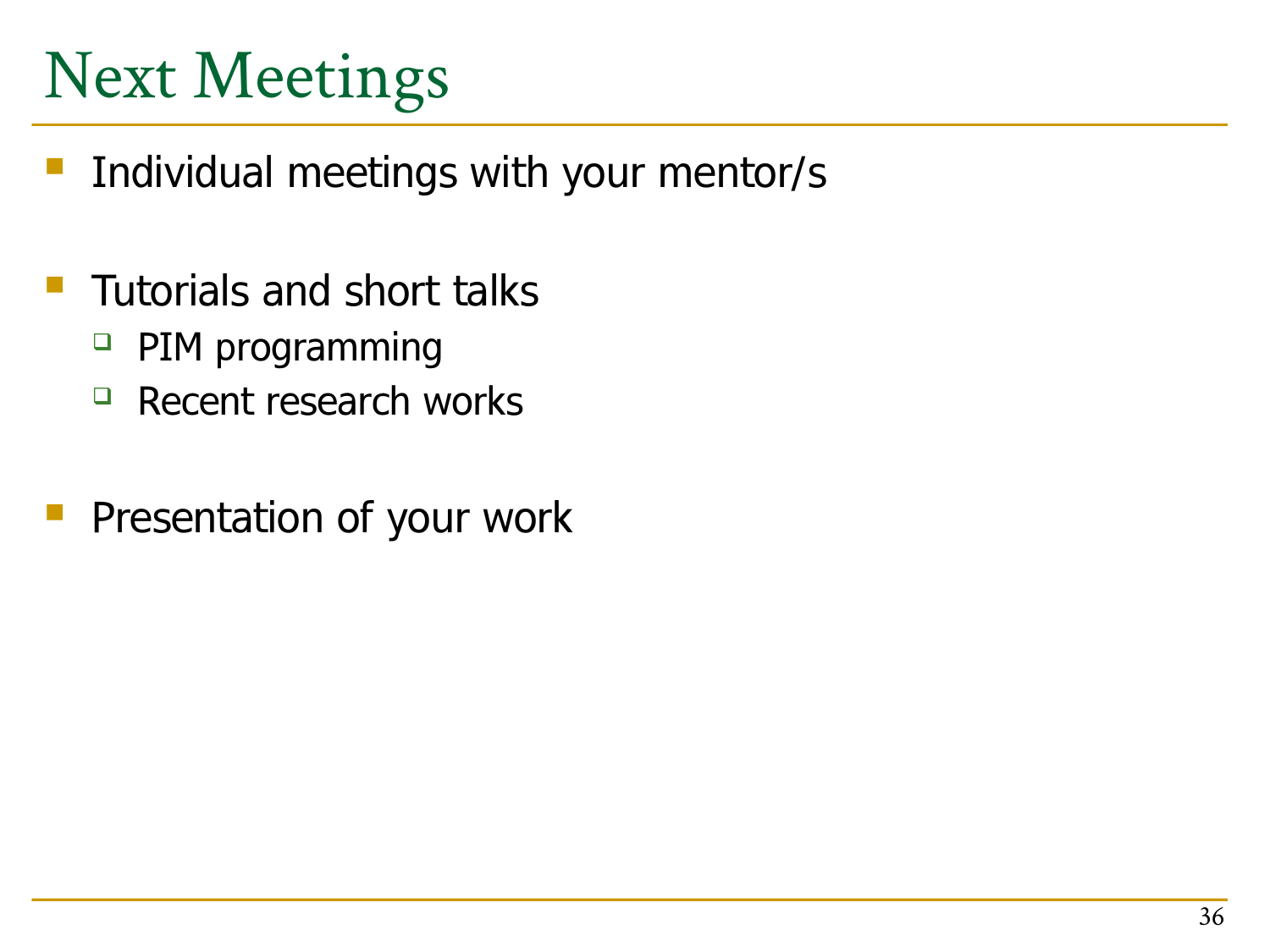

# Next Meetings
Individual meetings with your mentor/s

Tutorials and short talks
PIM programming
Recent research works

Presentation of your work
36